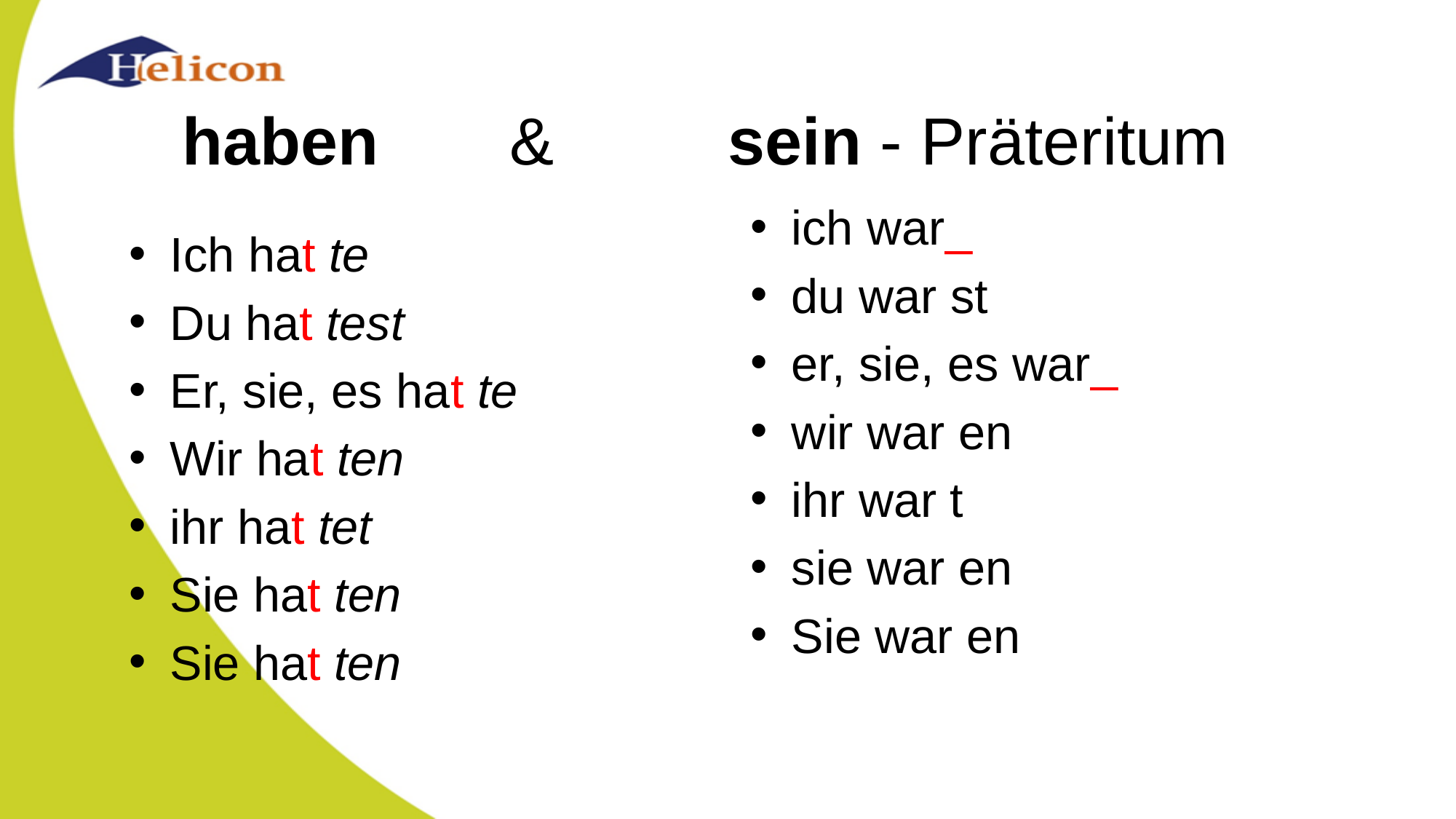

# haben 		&		sein - Präteritum
ich war_
du war st
er, sie, es war_
wir war en
ihr war t
sie war en
Sie war en
Ich hat te
Du hat test
Er, sie, es hat te
Wir hat ten
ihr hat tet
Sie hat ten
Sie hat ten